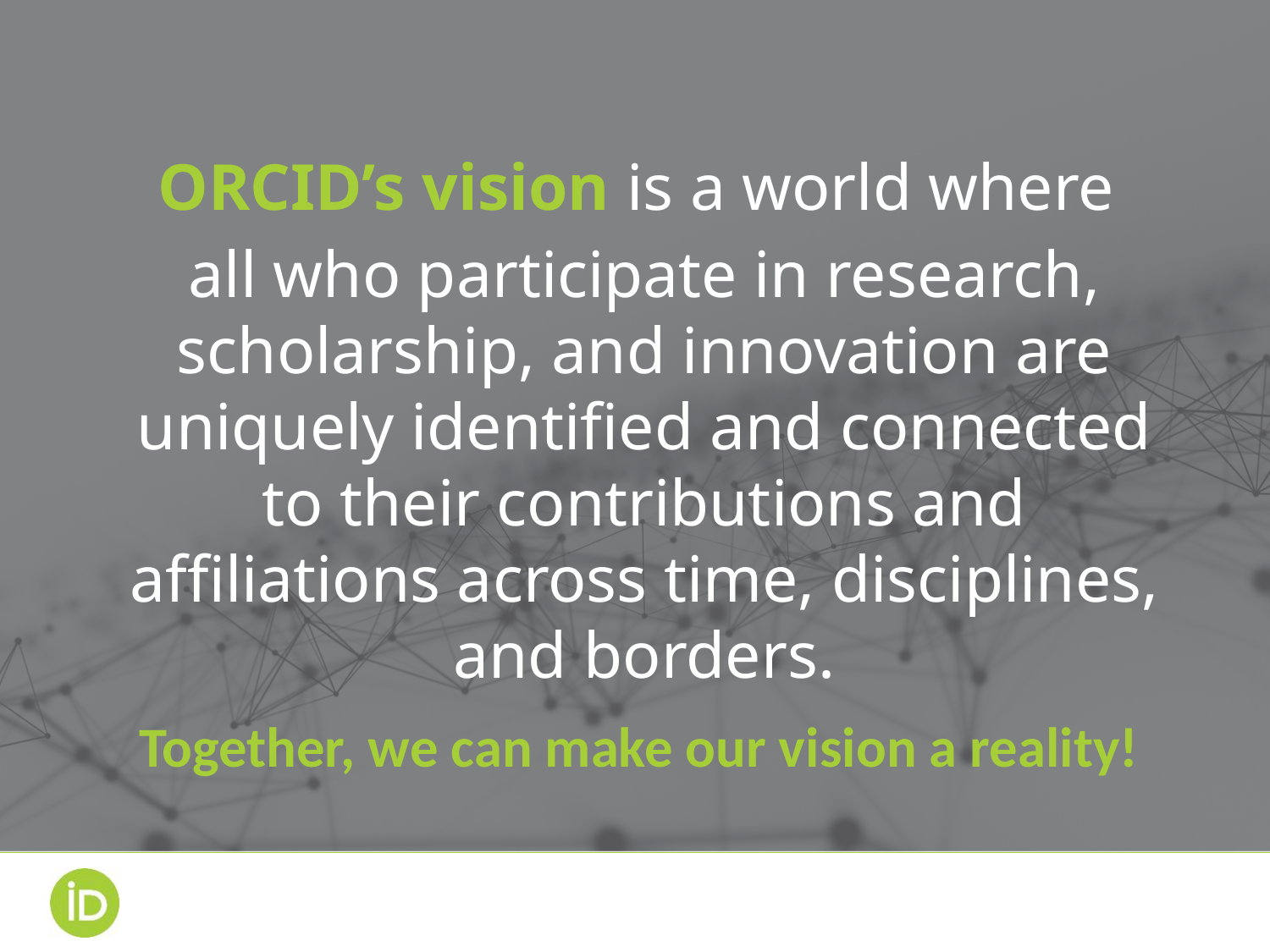

ORCID’s vision is a world where
all who participate in research, scholarship, and innovation are uniquely identified and connected to their contributions and affiliations across time, disciplines, and borders.
Together, we can make our vision a reality!